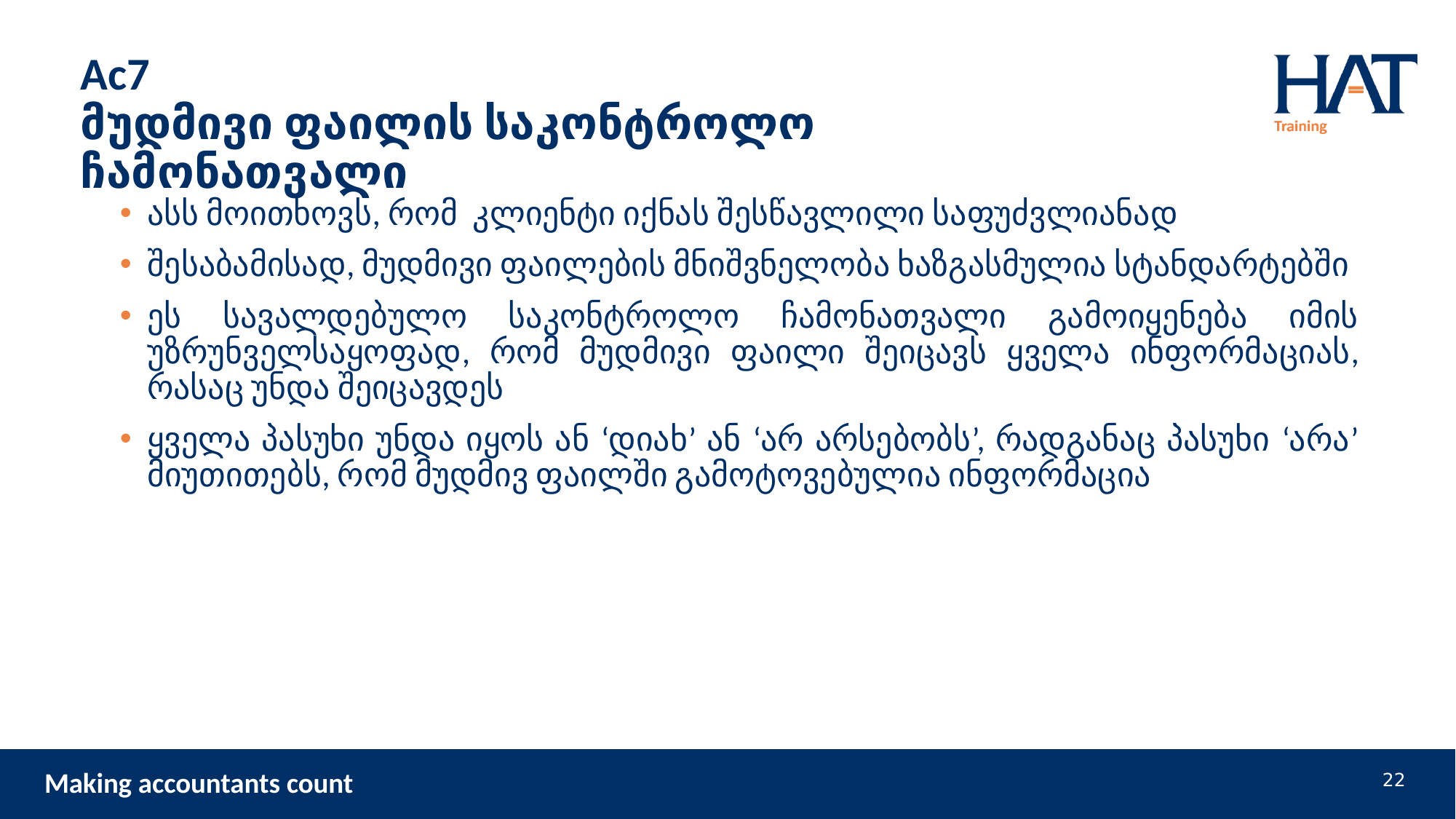

# Ac7 მუდმივი ფაილის საკონტროლო ჩამონათვალი
ასს მოითხოვს, რომ  კლიენტი იქნას შესწავლილი საფუძვლიანად
შესაბამისად, მუდმივი ფაილების მნიშვნელობა ხაზგასმულია სტანდარტებში
ეს სავალდებულო საკონტროლო ჩამონათვალი გამოიყენება იმის უზრუნველსაყოფად, რომ მუდმივი ფაილი შეიცავს ყველა ინფორმაციას, რასაც უნდა შეიცავდეს
ყველა პასუხი უნდა იყოს ან ‘დიახ’ ან ‘არ არსებობს’, რადგანაც პასუხი ‘არა’ მიუთითებს, რომ მუდმივ ფაილში გამოტოვებულია ინფორმაცია
22